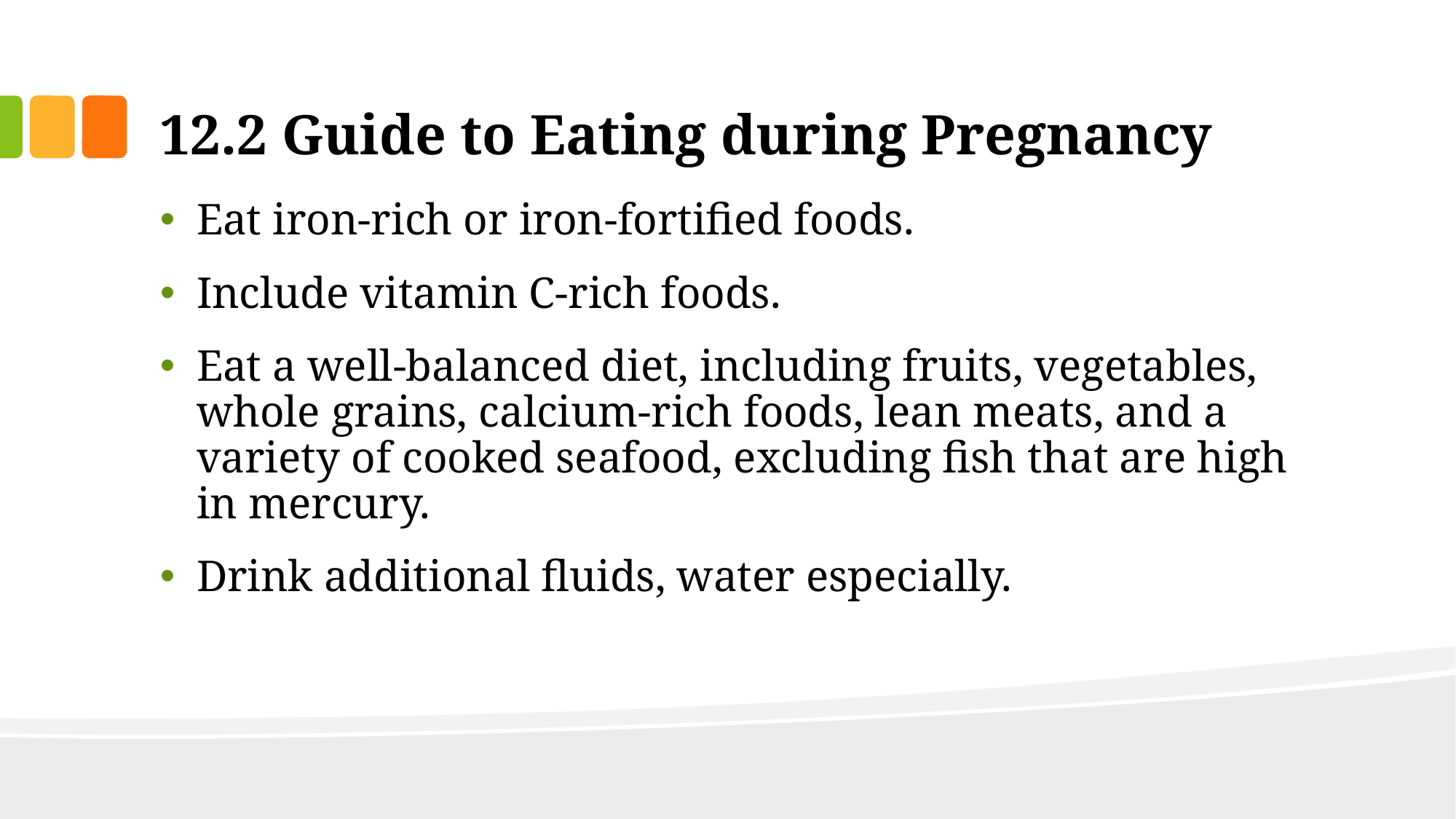

# 12.2 Guide to Eating during Pregnancy
Eat iron-rich or iron-fortified foods.
Include vitamin C-rich foods.
Eat a well-balanced diet, including fruits, vegetables, whole grains, calcium-rich foods, lean meats, and a variety of cooked seafood, excluding fish that are high in mercury.
Drink additional fluids, water especially.